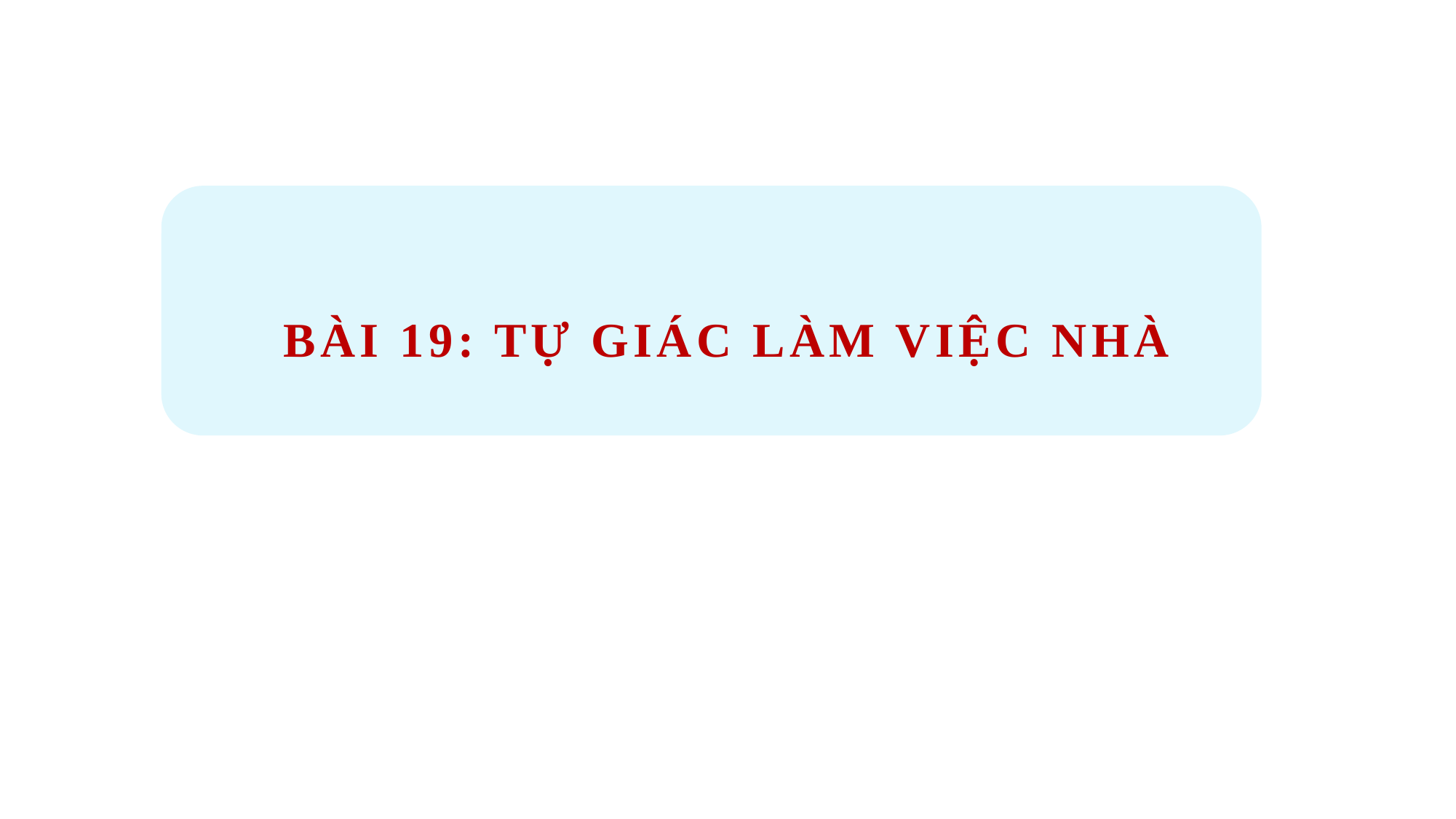

Bài 19: tự giác làm việc nhà